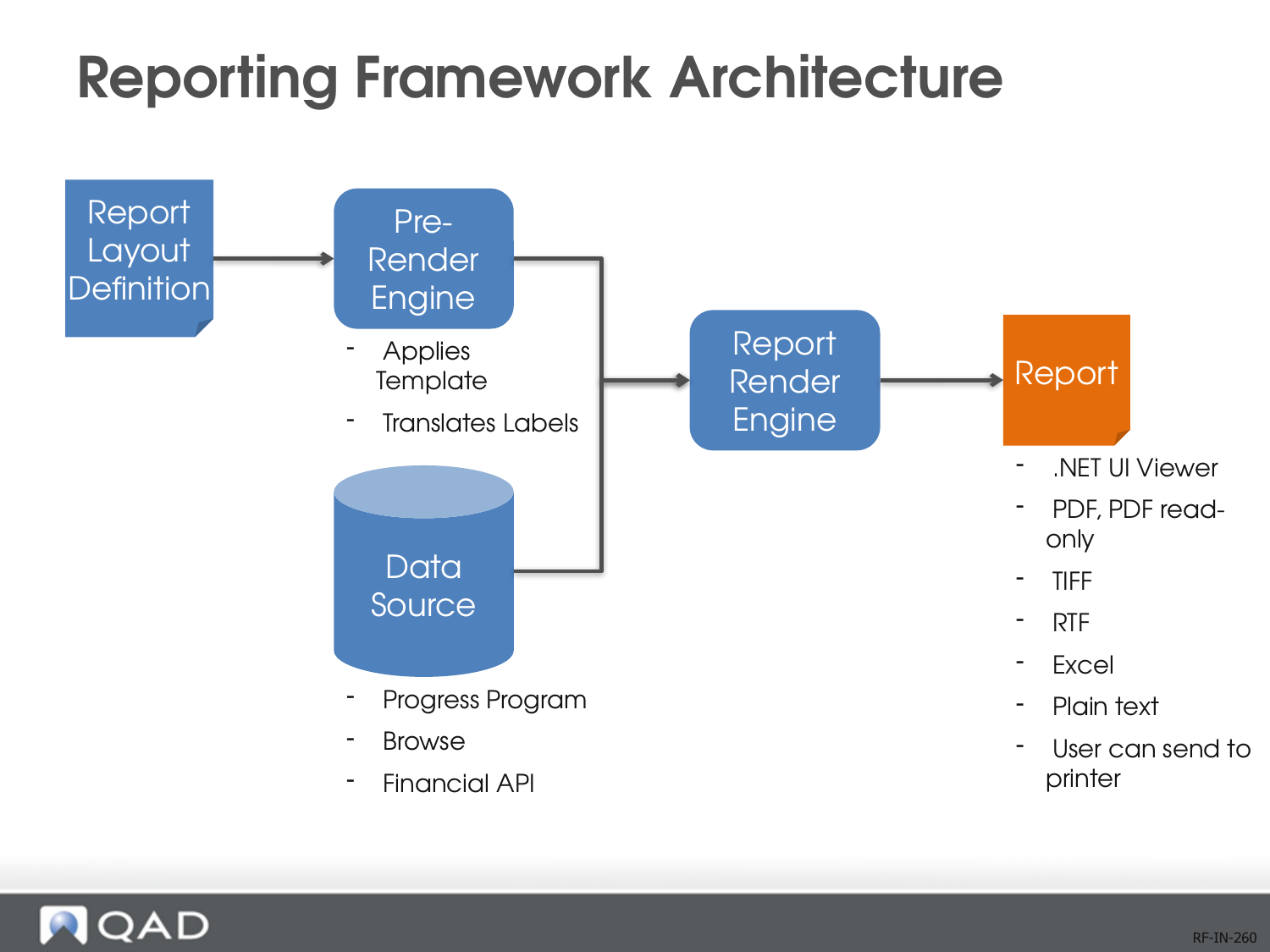

# Reporting Framework Architecture
Report
Layout
Definition
Pre-Render
Engine
Report
Render
Engine
Report
 Applies Template
 Translates Labels
 .NET UI Viewer
 PDF, PDF read-only
 TIFF
 RTF
 Excel
 Plain text
 User can send to printer
Data
Source
 Progress Program
 Browse
 Financial API
RF-IN-260